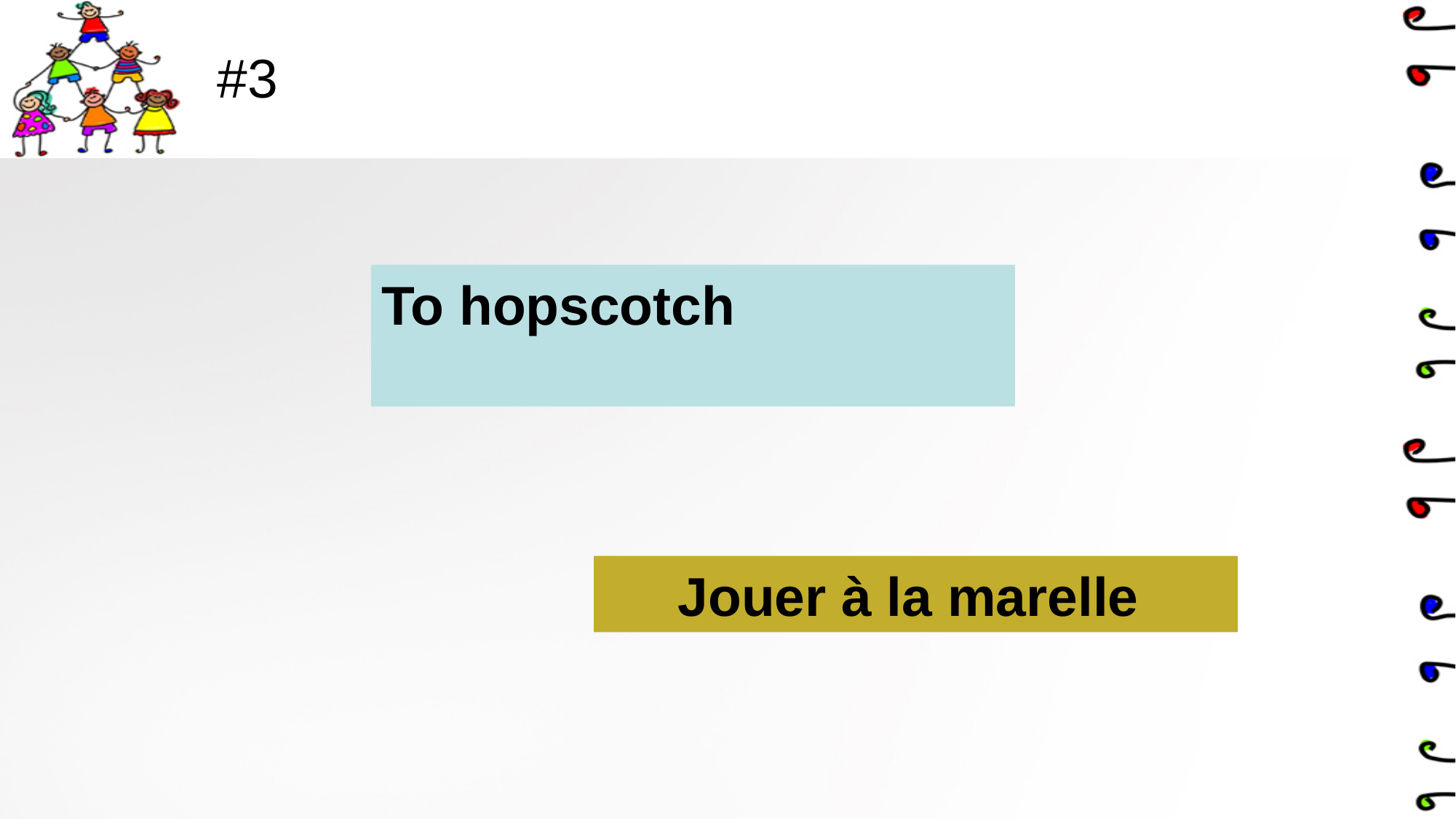

# #3
To hopscotch

Jouer à la marelle